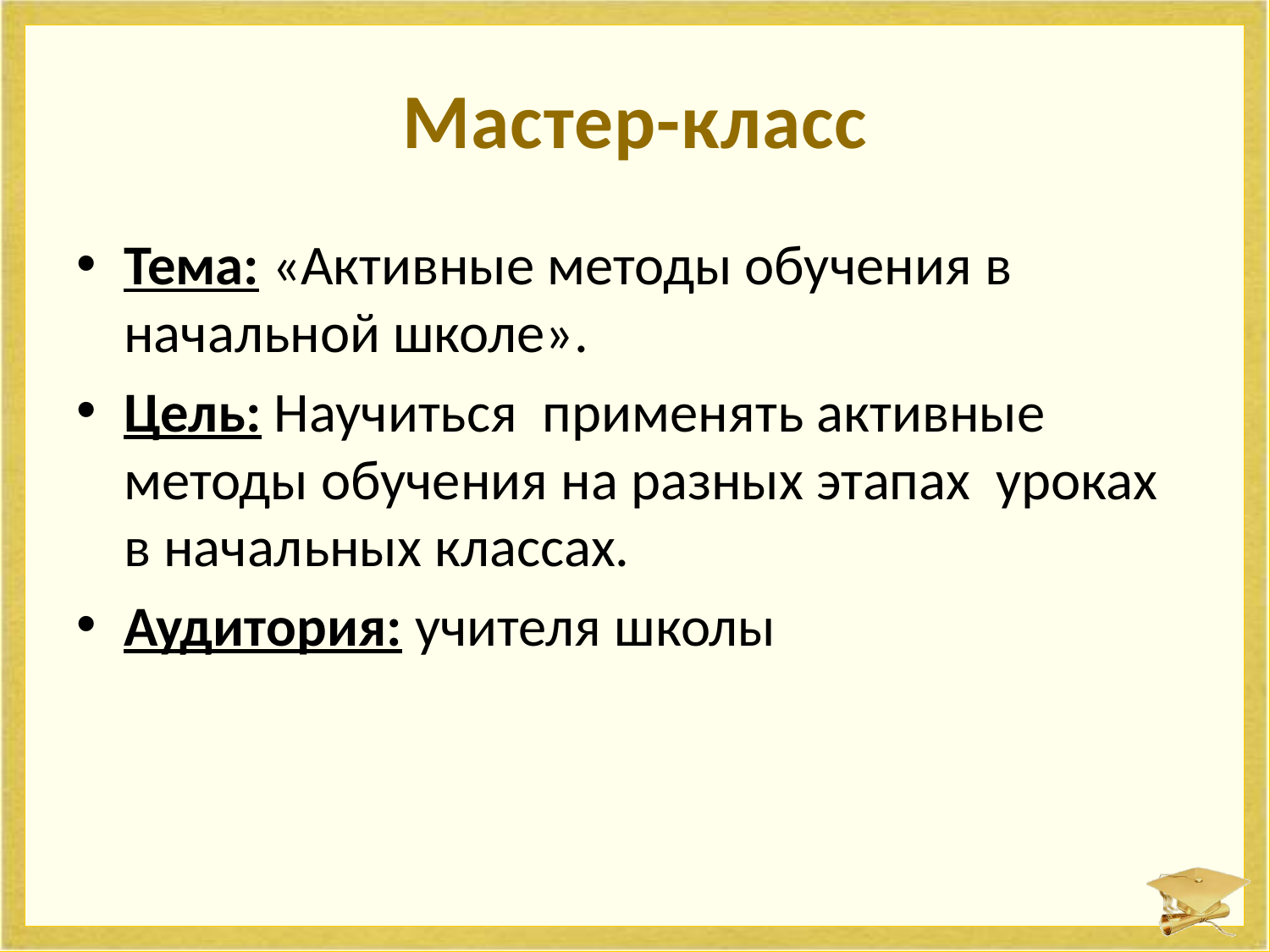

# Мастер-класс
Тема: «Активные методы обучения в начальной школе».
Цель: Научиться  применять активные методы обучения на разных этапах  уроках в начальных классах.
Аудитория: учителя школы